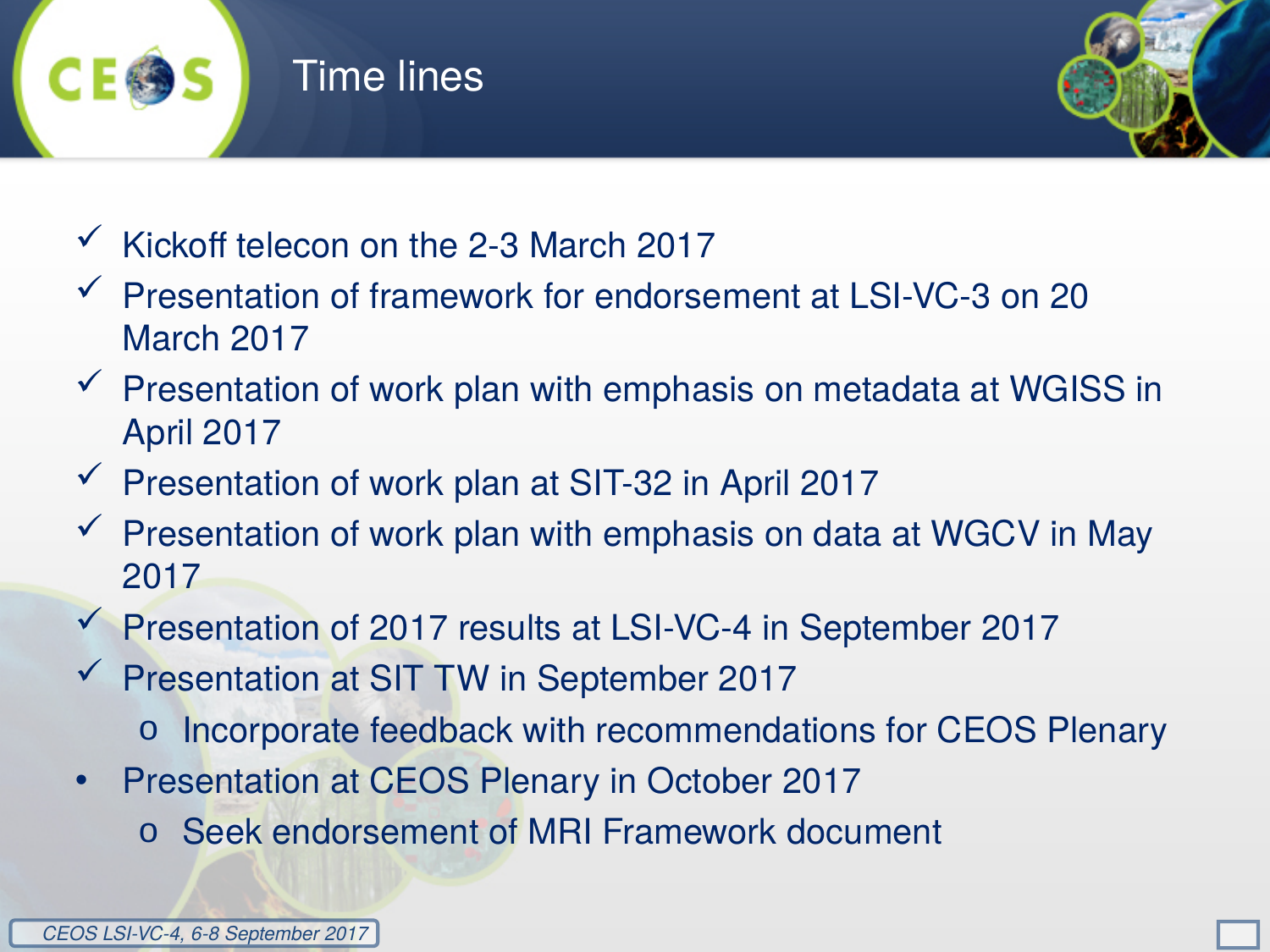

Time lines
Kickoff telecon on the 2-3 March 2017
Presentation of framework for endorsement at LSI-VC-3 on 20 March 2017
Presentation of work plan with emphasis on metadata at WGISS in April 2017
Presentation of work plan at SIT-32 in April 2017
Presentation of work plan with emphasis on data at WGCV in May 2017
Presentation of 2017 results at LSI-VC-4 in September 2017
Presentation at SIT TW in September 2017
Incorporate feedback with recommendations for CEOS Plenary
Presentation at CEOS Plenary in October 2017
Seek endorsement of MRI Framework document
7